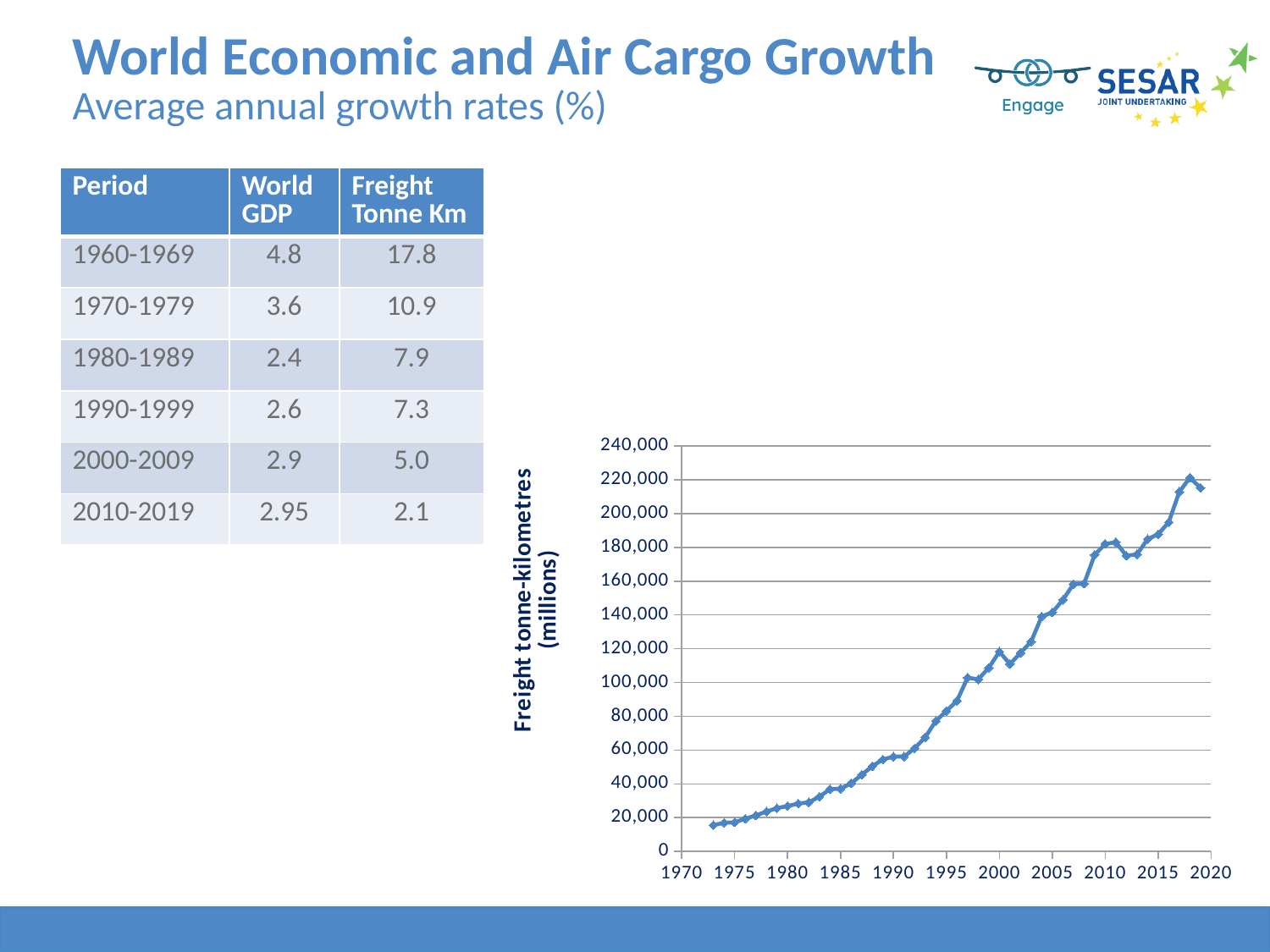

World Economic and Air Cargo Growth
Average annual growth rates (%)
| Period | World GDP | Freight Tonne Km |
| --- | --- | --- |
| 1960-1969 | 4.8 | 17.8 |
| 1970-1979 | 3.6 | 10.9 |
| 1980-1989 | 2.4 | 7.9 |
| 1990-1999 | 2.6 | 7.3 |
| 2000-2009 | 2.9 | 5.0 |
| 2010-2019 | 2.95 | 2.1 |

### Chart

| Category |  |
|---|---|
3